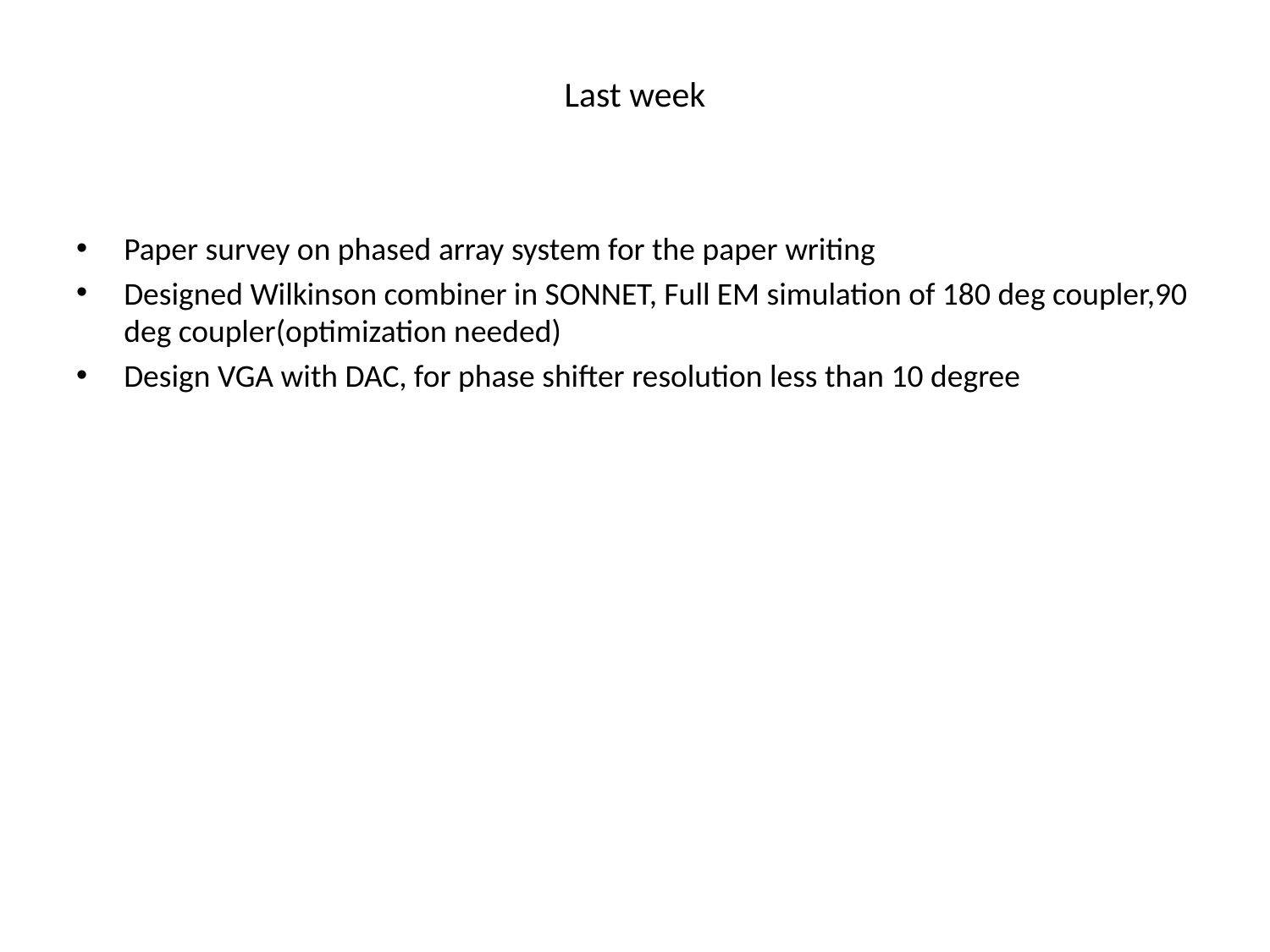

# Last week
Paper survey on phased array system for the paper writing
Designed Wilkinson combiner in SONNET, Full EM simulation of 180 deg coupler,90 deg coupler(optimization needed)
Design VGA with DAC, for phase shifter resolution less than 10 degree